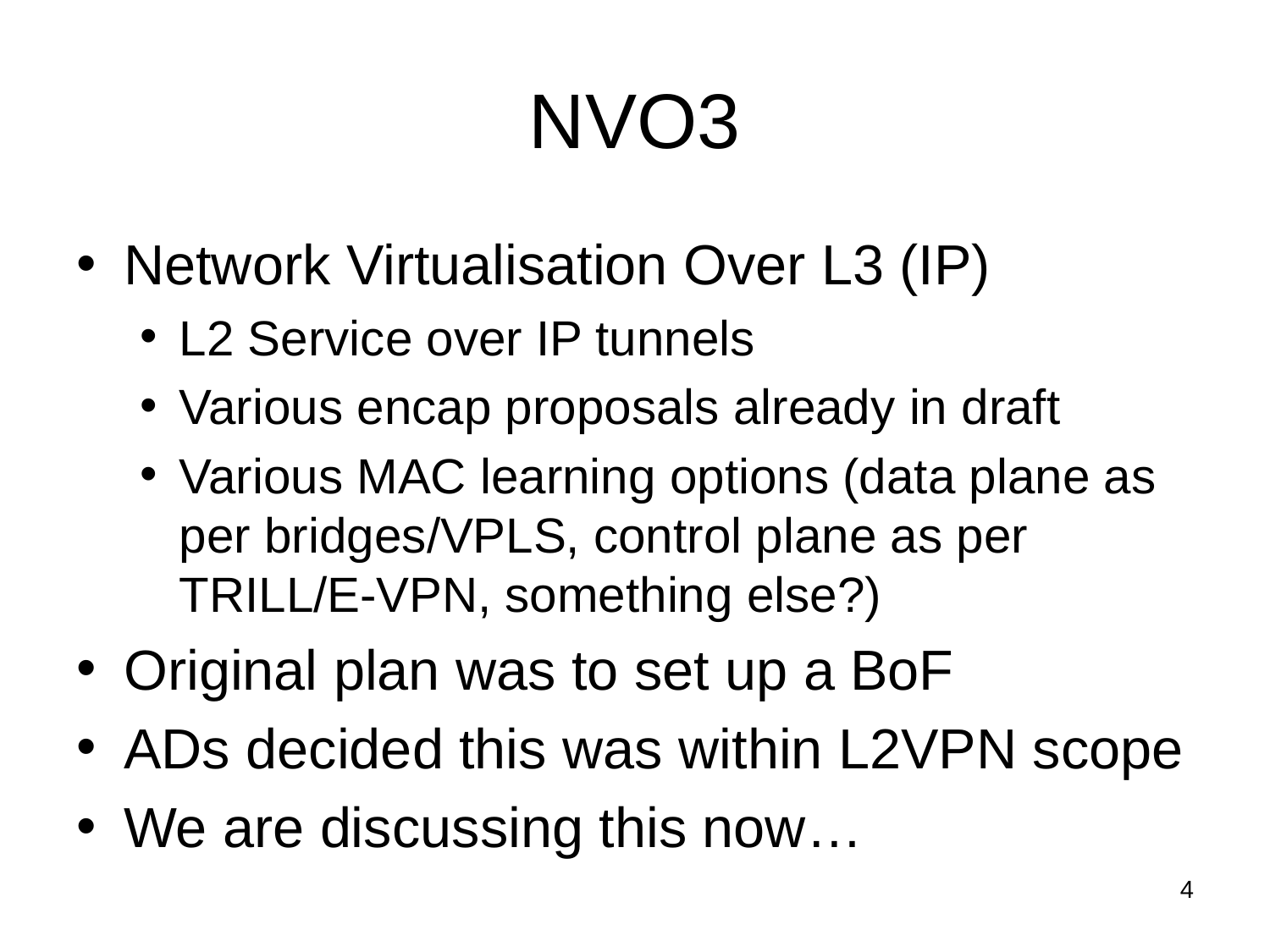

# NVO3
Network Virtualisation Over L3 (IP)
L2 Service over IP tunnels
Various encap proposals already in draft
Various MAC learning options (data plane as per bridges/VPLS, control plane as per TRILL/E-VPN, something else?)
Original plan was to set up a BoF
ADs decided this was within L2VPN scope
We are discussing this now…
4